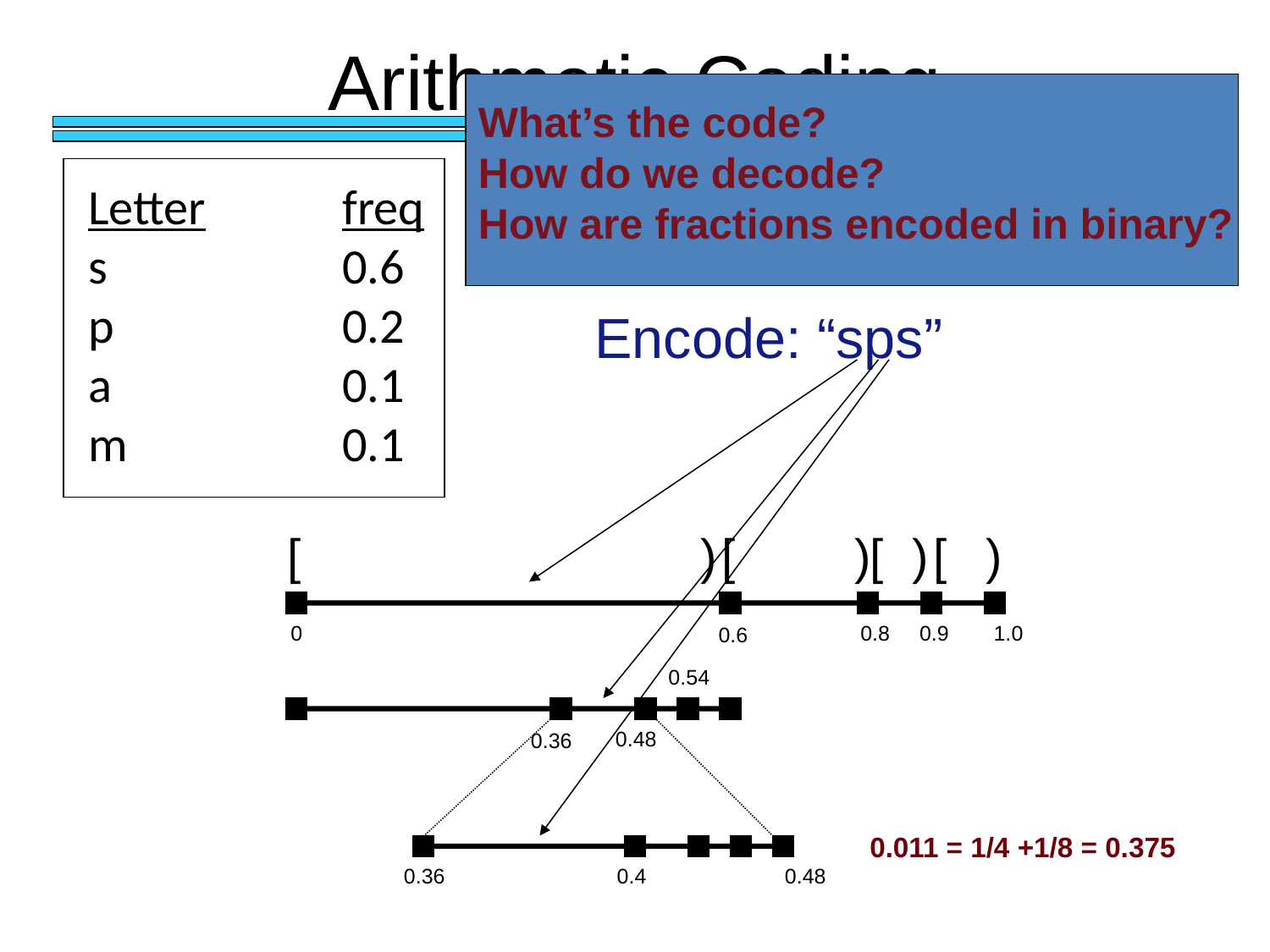

# Arithmetic Coding

What’s the code?
How do we decode?
How are fractions encoded in binary?

Letter		freq
s		0.6
p		0.2
a		0.1
m		0.1
Encode: “sps”

[
)
[
)
[
)
[
)

0
0.8
0.9
1.0
0.6
0.54

0.48
0.36

0.011 = 1/4 +1/8 = 0.375

0.36
0.4
0.48